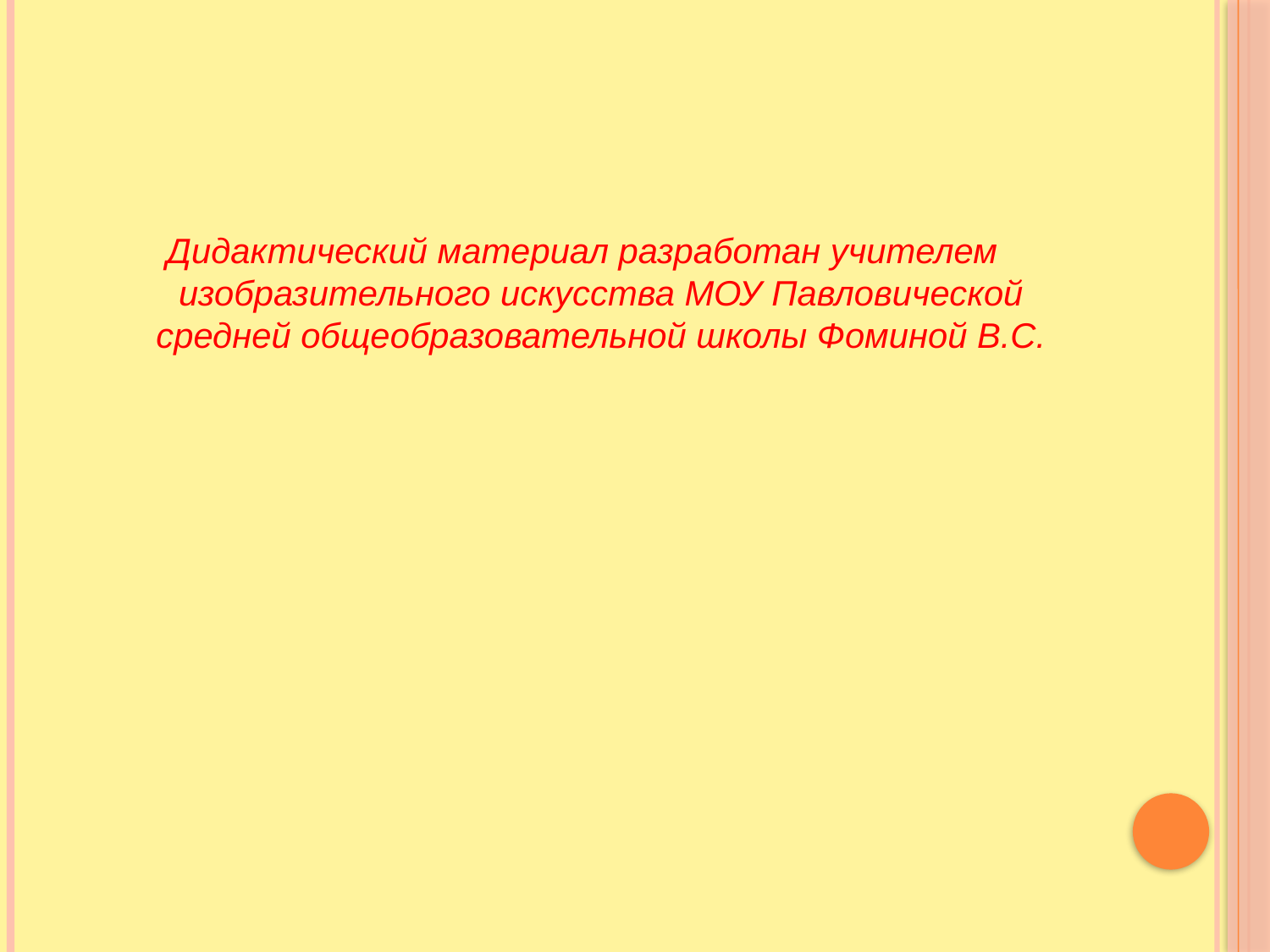

Дидактический материал разработан учителем изобразительного искусства МОУ Павловической средней общеобразовательной школы Фоминой В.С.